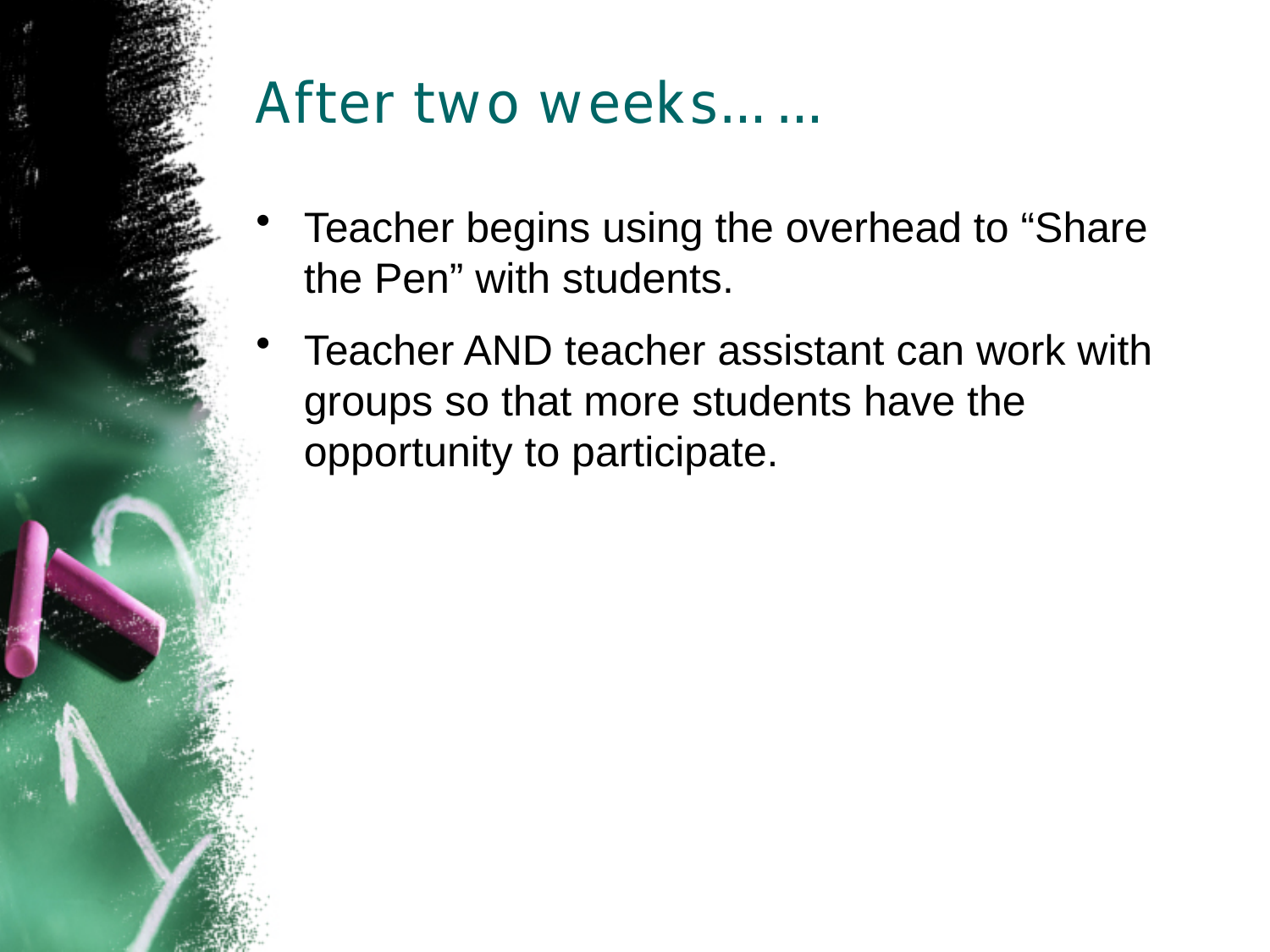

# After two weeks……
Teacher begins using the overhead to “Share the Pen” with students.
Teacher AND teacher assistant can work with groups so that more students have the opportunity to participate.